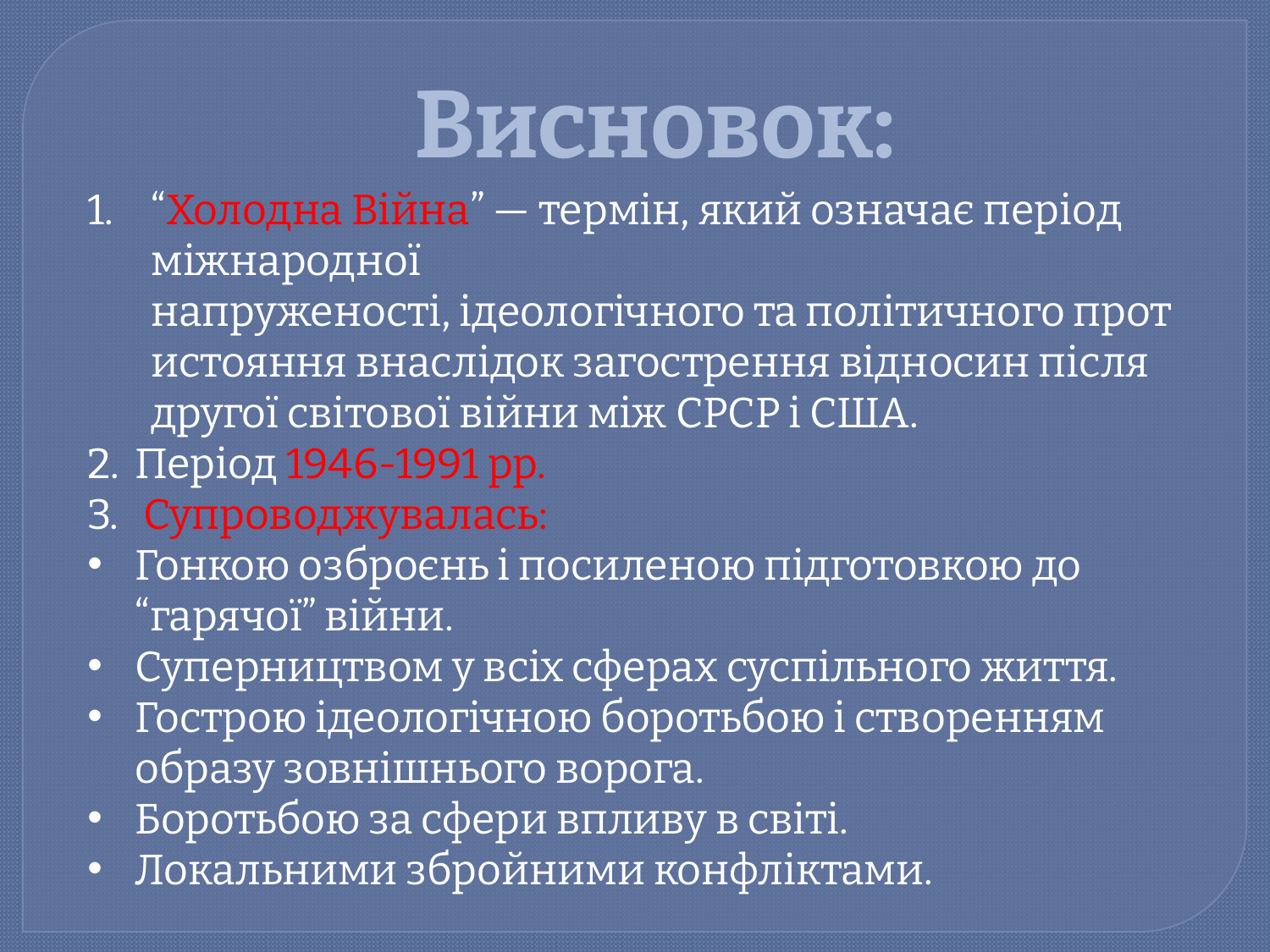

Висновок:
“Холодна Війна” — термін, який означає період міжнародної напруженості, ідеологічного та політичного протистояння внаслідок загострення відносин після другої світової війни між СРСР і США.
Період 1946-1991 рр.
 Супроводжувалась:
Гонкою озброєнь і посиленою підготовкою до “гарячої” війни.
Суперництвом у всіх сферах суспільного життя.
Гострою ідеологічною боротьбою і створенням образу зовнішнього ворога.
Боротьбою за сфери впливу в світі.
Локальними збройними конфліктами.